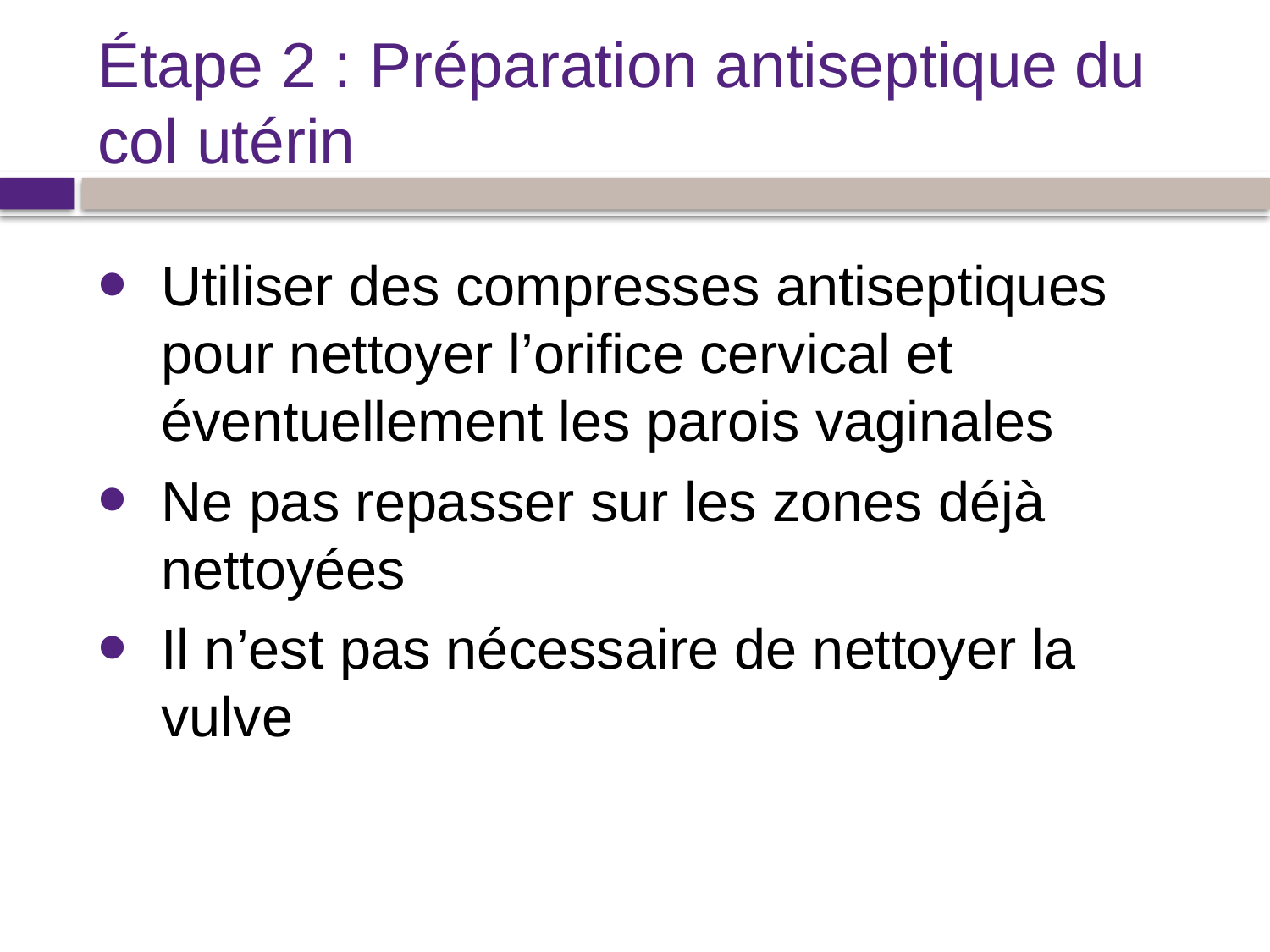

# Étape 2 : Préparation antiseptique du col utérin
Utiliser des compresses antiseptiques pour nettoyer l’orifice cervical et éventuellement les parois vaginales
Ne pas repasser sur les zones déjà nettoyées
Il n’est pas nécessaire de nettoyer la vulve